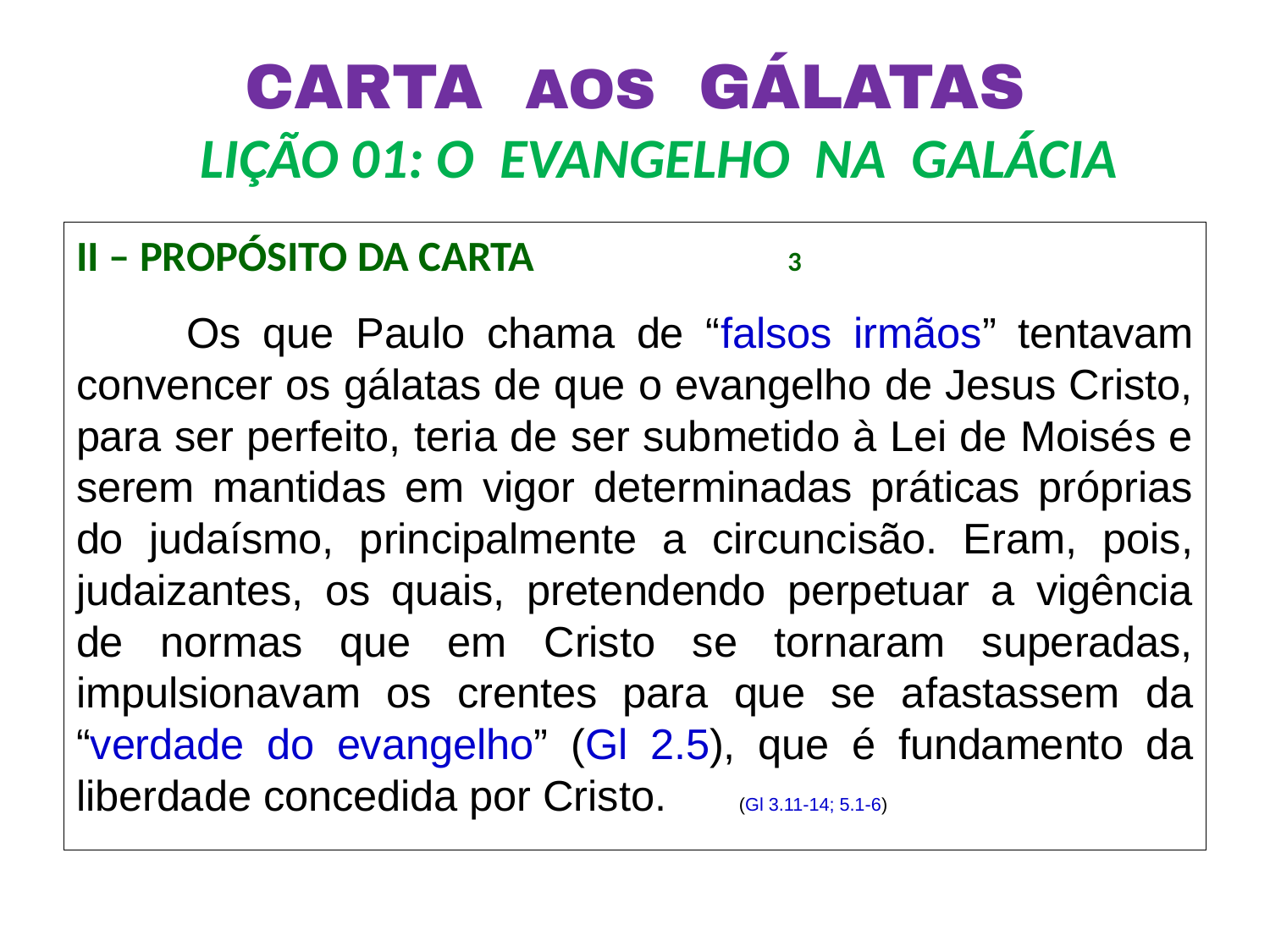

# CARTA  AOS  GÁLATAS LIÇÃO 01: O  EVANGELHO  NA  GALÁCIA
II – PROPÓSITO DA CARTA				     3

	Os que Paulo chama de “falsos irmãos” tentavam convencer os gálatas de que o evangelho de Jesus Cristo, para ser perfeito, teria de ser submetido à Lei de Moisés e serem mantidas em vigor determinadas práticas próprias do judaísmo, principalmente a circuncisão. Eram, pois, judaizantes, os quais, pretendendo perpetuar a vigência de normas que em Cristo se tornaram superadas, impulsionavam os crentes para que se afastassem da “verdade do evangelho” (Gl 2.5), que é fundamento da liberdade concedida por Cristo.		(Gl 3.11-14; 5.1-6)